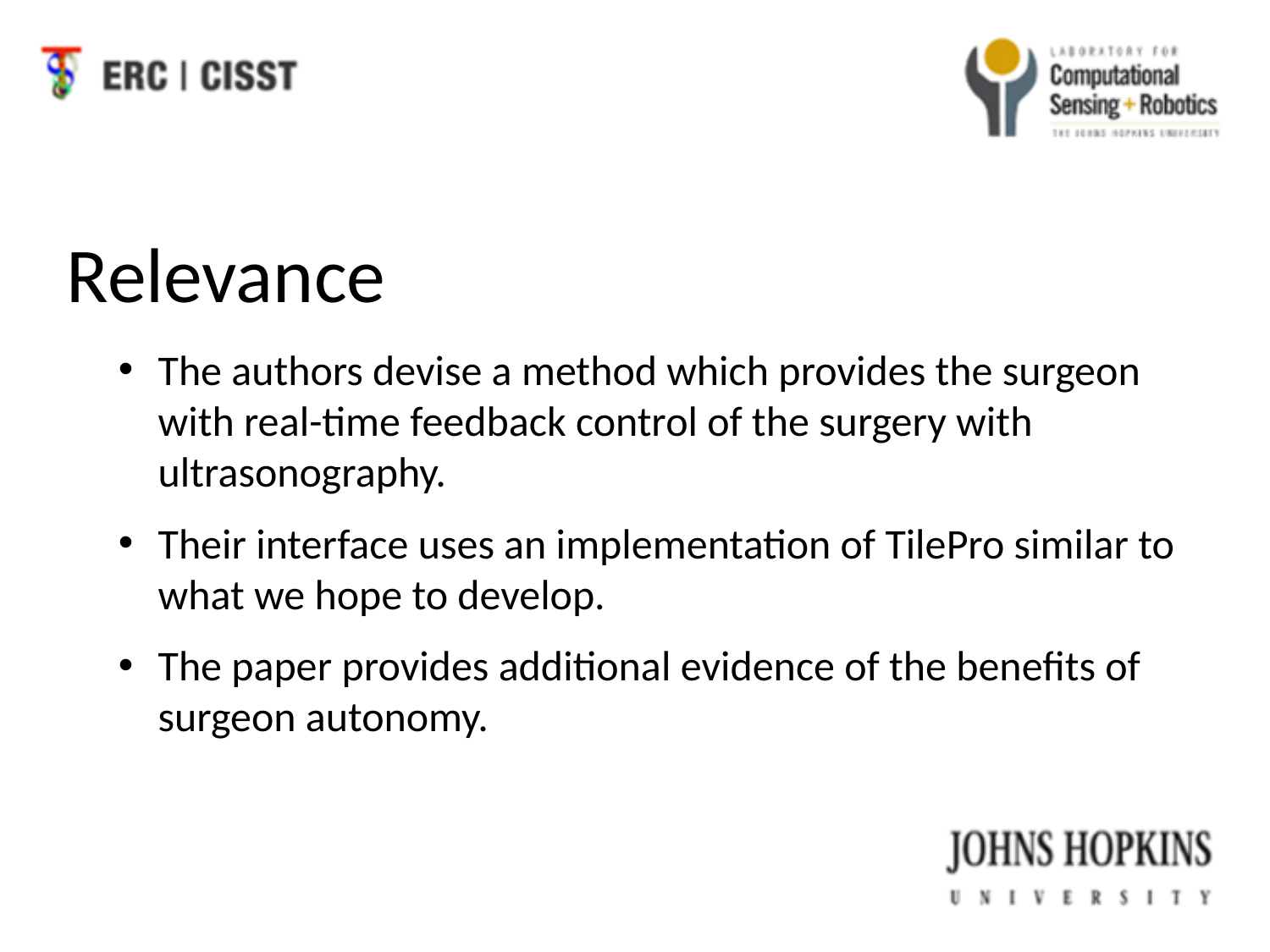

Relevance
The authors devise a method which provides the surgeon with real-time feedback control of the surgery with ultrasonography.
Their interface uses an implementation of TilePro similar to what we hope to develop.
The paper provides additional evidence of the benefits of surgeon autonomy.